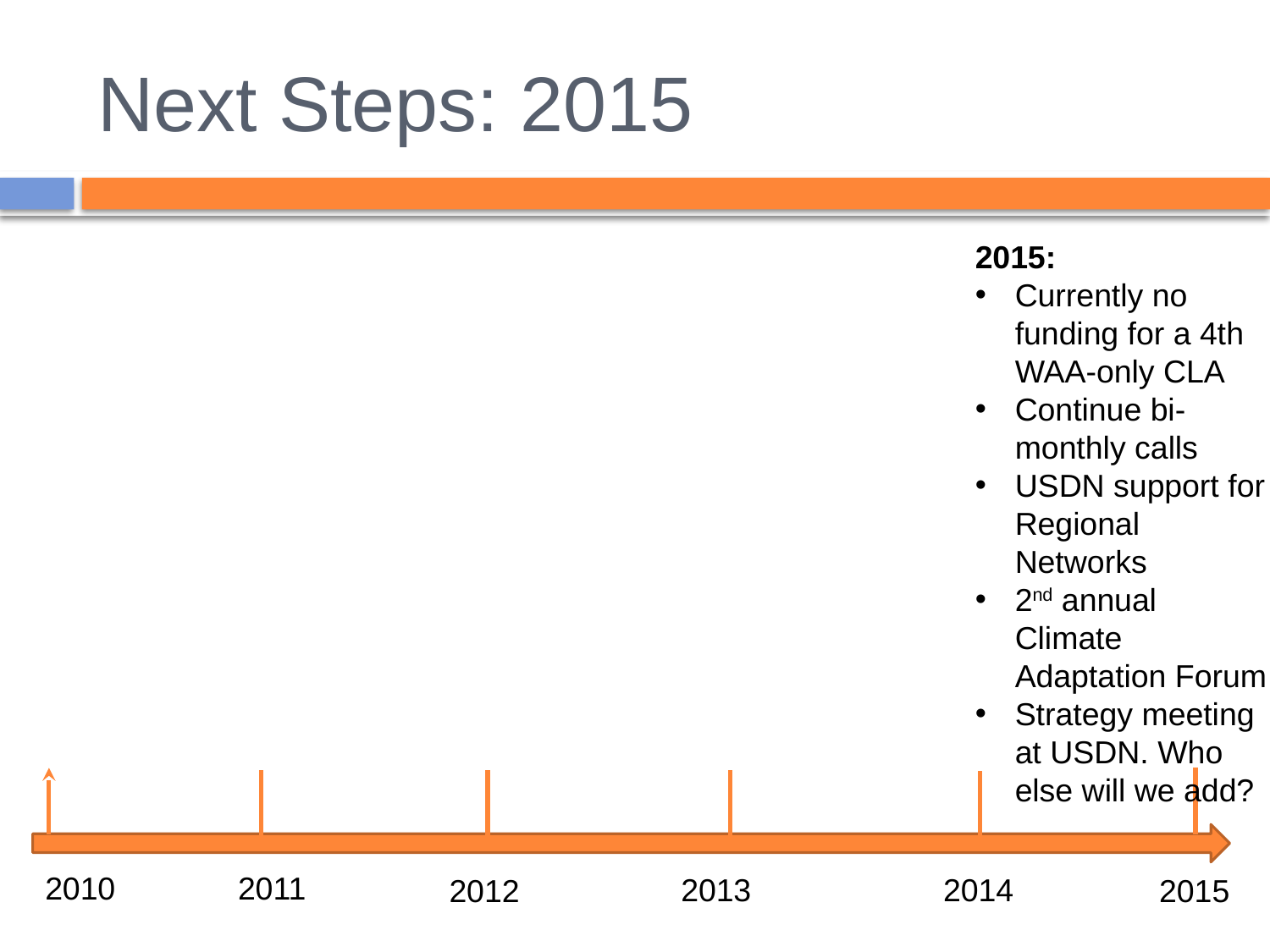

# Next Steps: 2015
2015:
Currently no funding for a 4th WAA-only CLA
Continue bi-monthly calls
USDN support for Regional Networks
2nd annual Climate Adaptation Forum
Strategy meeting at USDN. Who else will we add?

2010
2011
2013
2014
2012
2015